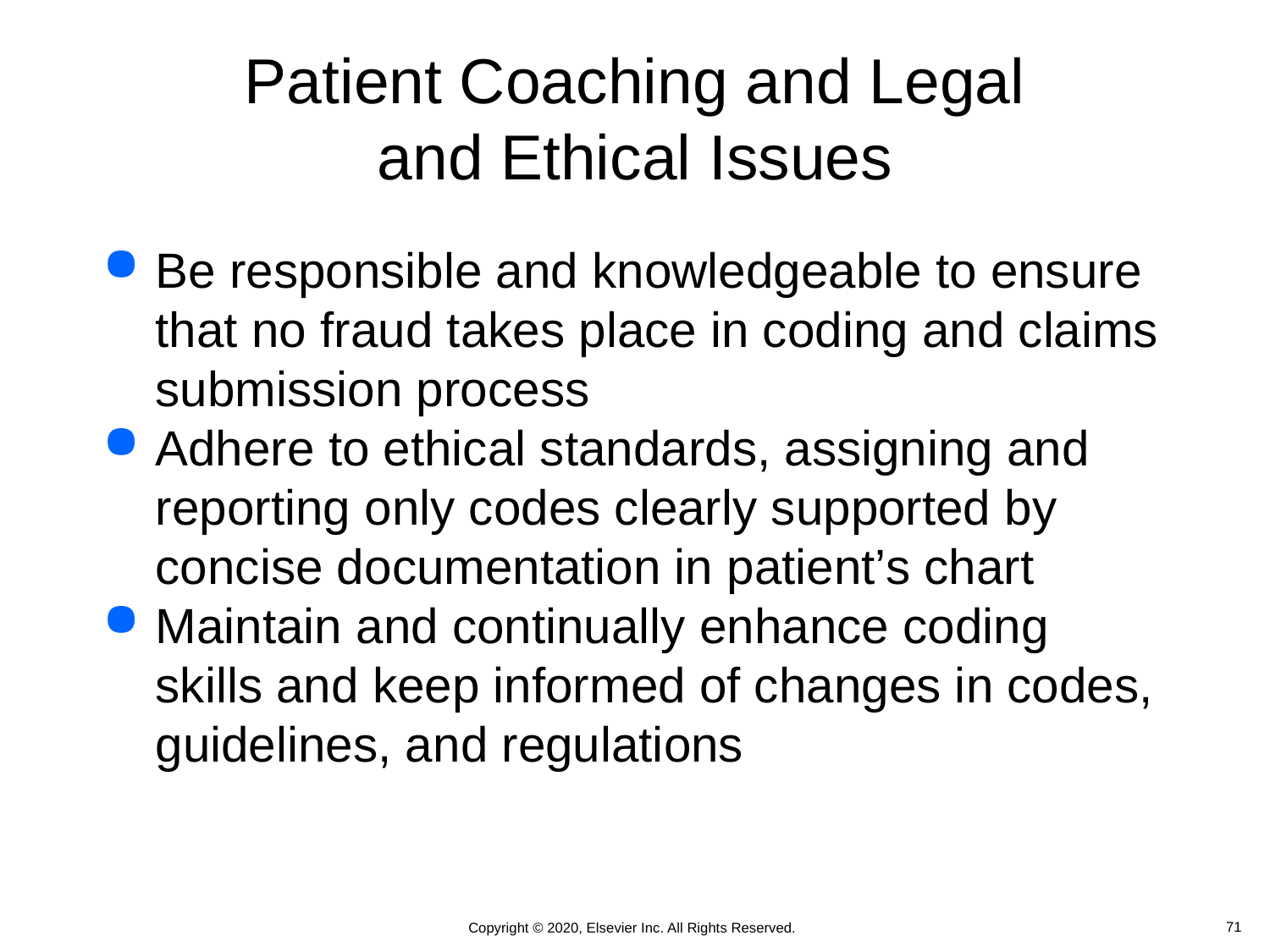

# Patient Coaching and Legal and Ethical Issues
Be responsible and knowledgeable to ensure that no fraud takes place in coding and claims submission process
Adhere to ethical standards, assigning and reporting only codes clearly supported by concise documentation in patient’s chart
Maintain and continually enhance coding skills and keep informed of changes in codes, guidelines, and regulations

 71